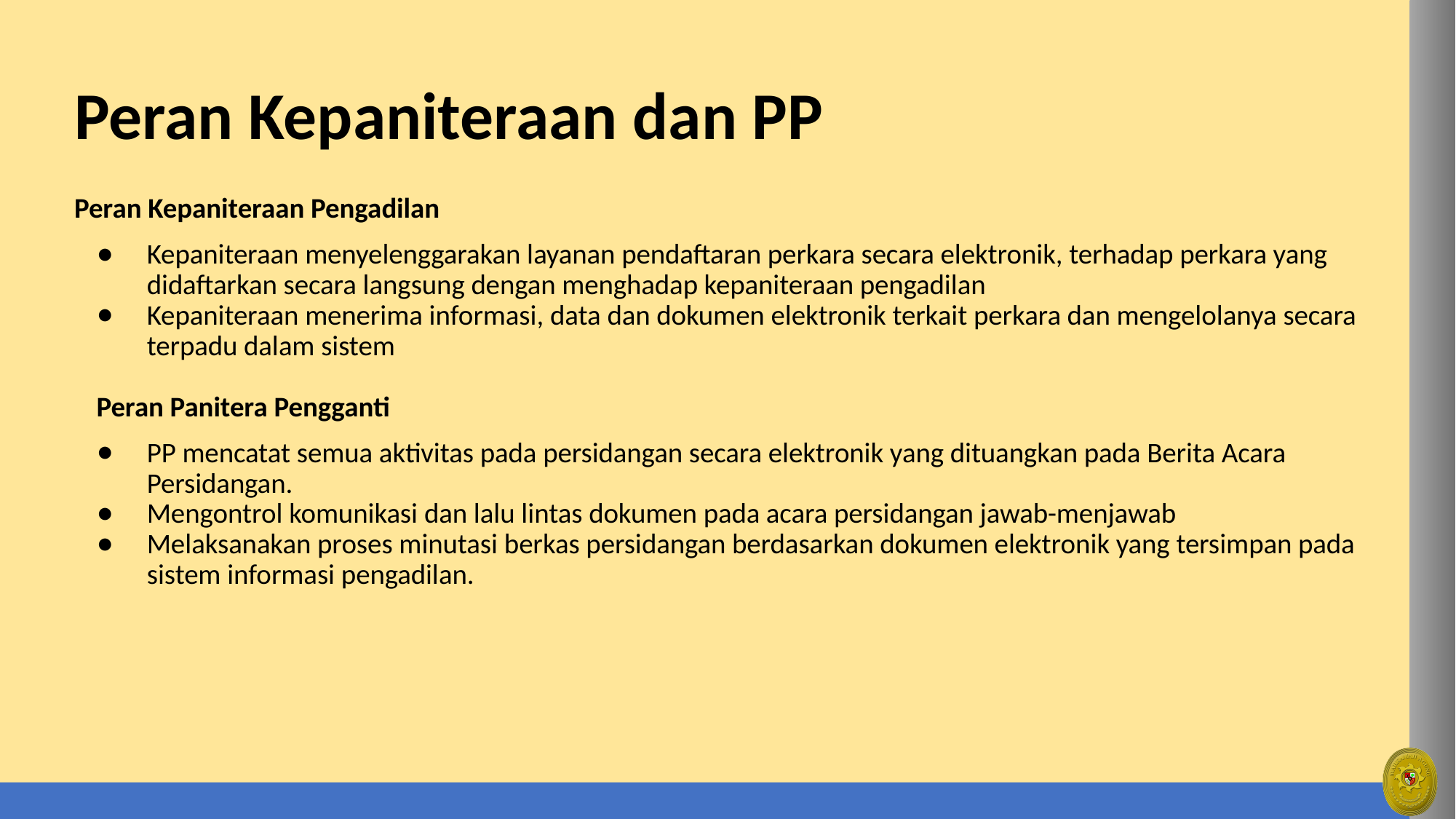

# Peran Kepaniteraan dan PP
Peran Kepaniteraan Pengadilan
Kepaniteraan menyelenggarakan layanan pendaftaran perkara secara elektronik, terhadap perkara yang didaftarkan secara langsung dengan menghadap kepaniteraan pengadilan
Kepaniteraan menerima informasi, data dan dokumen elektronik terkait perkara dan mengelolanya secara terpadu dalam sistem

Peran Panitera Pengganti
PP mencatat semua aktivitas pada persidangan secara elektronik yang dituangkan pada Berita Acara Persidangan.
Mengontrol komunikasi dan lalu lintas dokumen pada acara persidangan jawab-menjawab
Melaksanakan proses minutasi berkas persidangan berdasarkan dokumen elektronik yang tersimpan pada sistem informasi pengadilan.